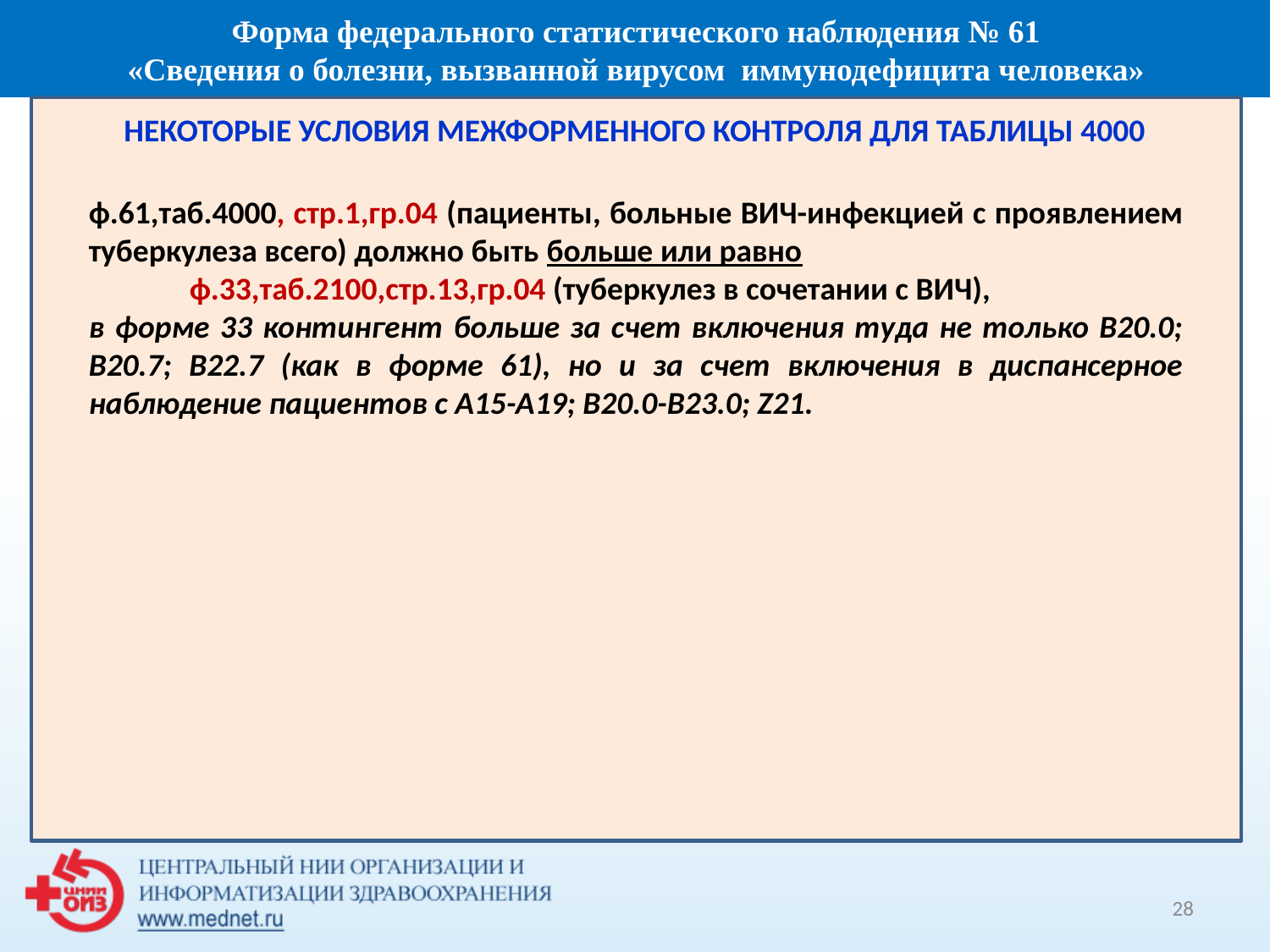

Форма федерального статистического наблюдения № 61
 «Сведения о болезни, вызванной вирусом  иммунодефицита человека»

НЕКОТОРЫЕ УСЛОВИЯ МЕЖФОРМЕННОГО КОНТРОЛЯ ДЛЯ ТАБЛИЦЫ 4000
ф.61,таб.4000, стр.1,гр.04 (пациенты, больные ВИЧ-инфекцией с проявлением туберкулеза всего) должно быть больше или равно
              ф.33,таб.2100,стр.13,гр.04 (туберкулез в сочетании с ВИЧ),
в форме 33 контингент больше за счет включения туда не только В20.0; В20.7; В22.7 (как в форме 61), но и за счет включения в диспансерное наблюдение пациентов с А15-А19; В20.0-В23.0; Z21.
28